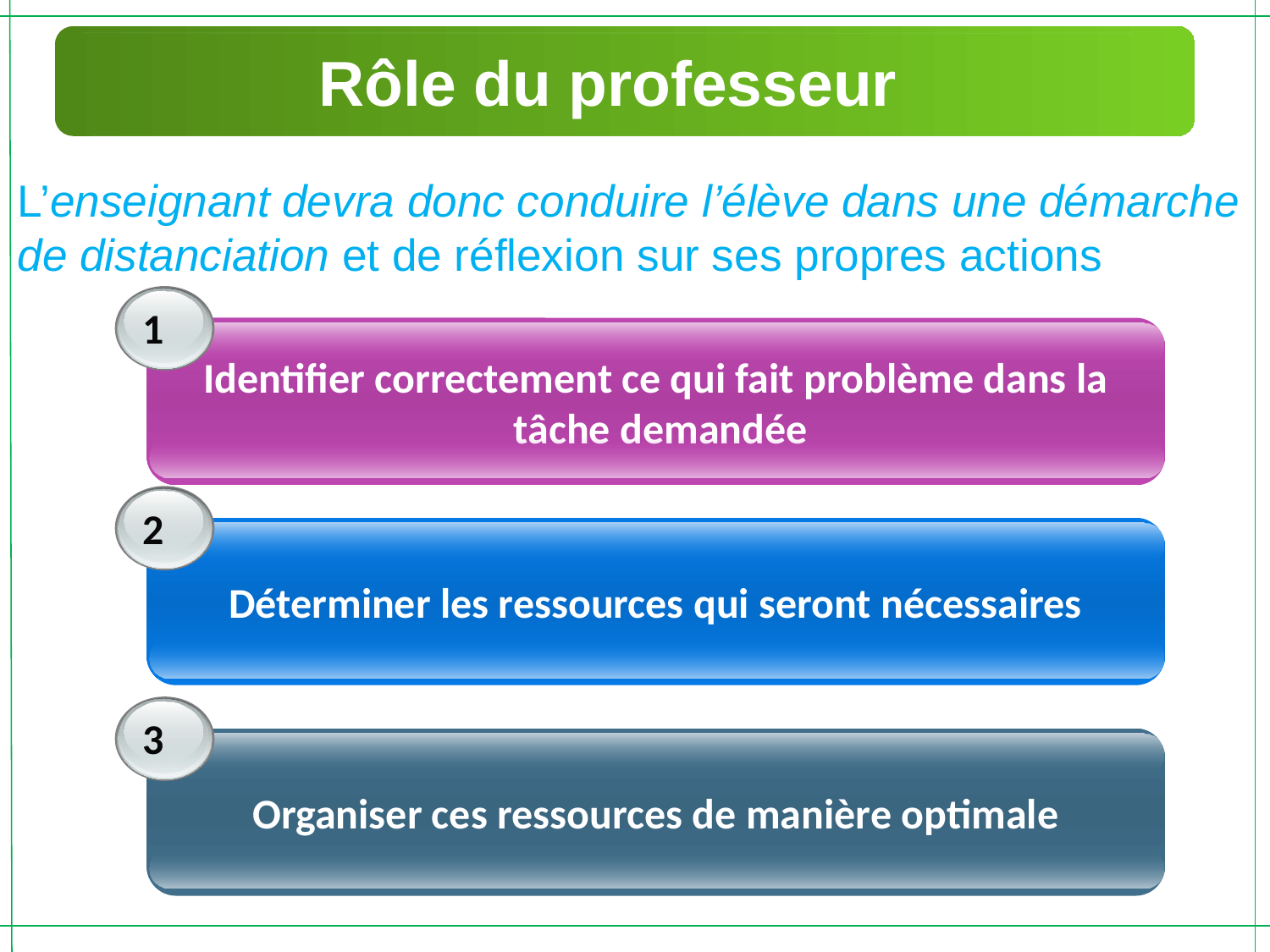

Rôle du professeur
L’enseignant devra donc conduire l’élève dans une démarche de distanciation et de réflexion sur ses propres actions

1
Identifier correctement ce qui fait problème dans la
 tâche demandée

2
Déterminer les ressources qui seront nécessaires

3
Organiser ces ressources de manière optimale